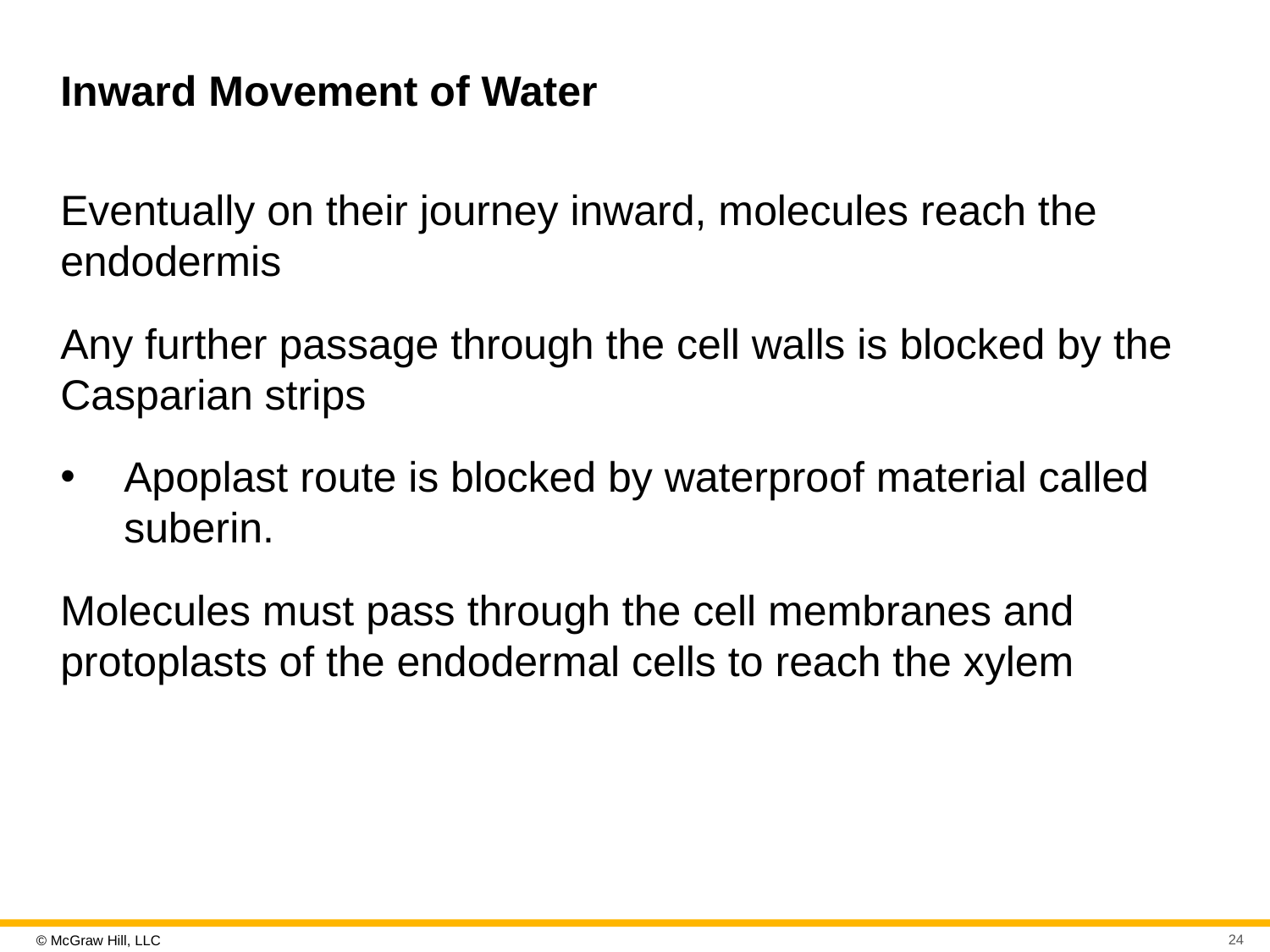

# Inward Movement of Water
Eventually on their journey inward, molecules reach the endodermis
Any further passage through the cell walls is blocked by the Casparian strips
Apoplast route is blocked by waterproof material called suberin.
Molecules must pass through the cell membranes and protoplasts of the endodermal cells to reach the xylem
24